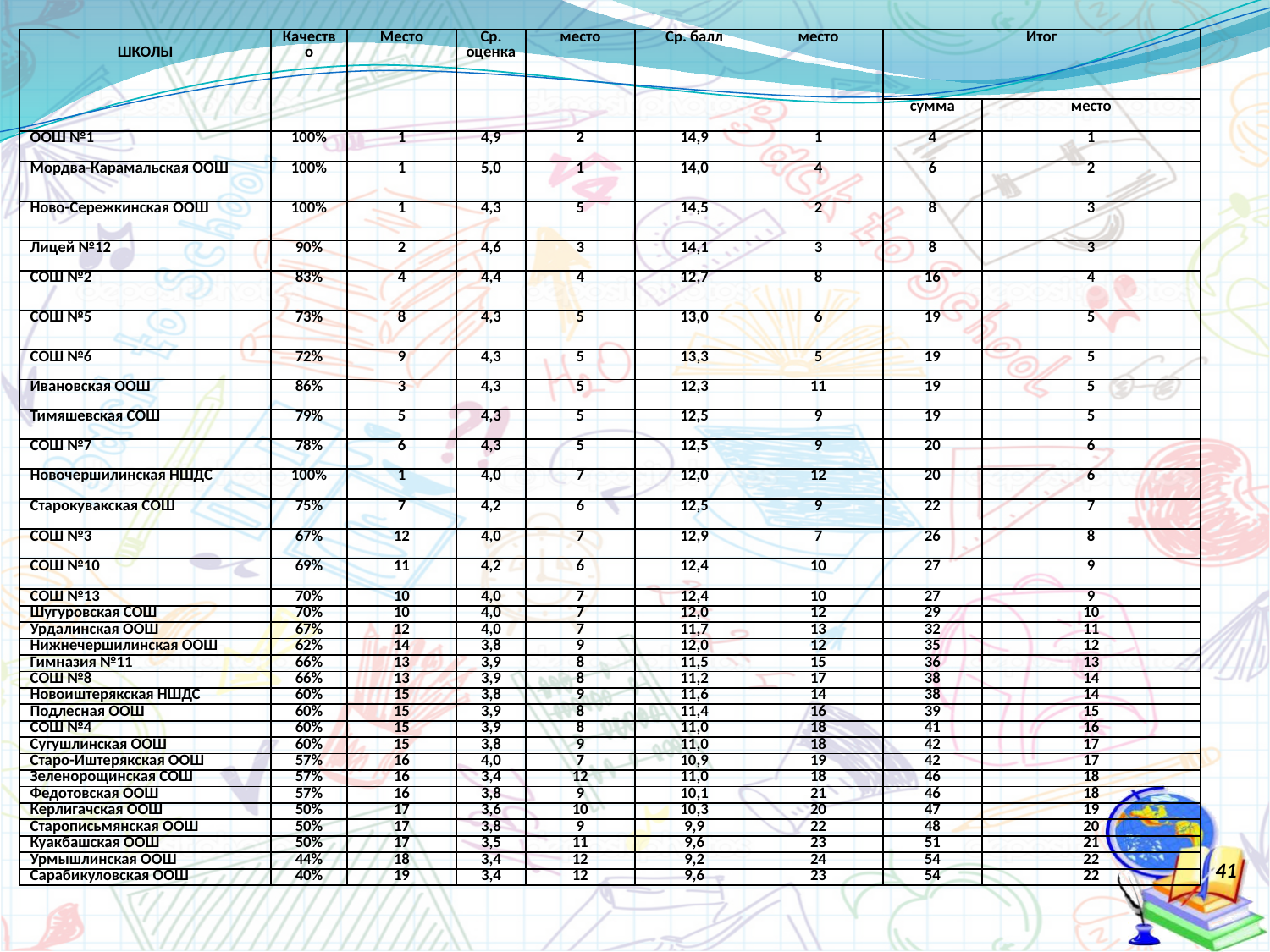

| ШКОЛЫ | Качество | Место | Ср. оценка | место | Ср. балл | место | Итог |  |
| --- | --- | --- | --- | --- | --- | --- | --- | --- |
|  |  |  |  |  |  |  | сумма | место |
| ООШ №1 | 100% | 1 | 4,9 | 2 | 14,9 | 1 | 4 | 1 |
| Мордва-Карамальская ООШ | 100% | 1 | 5,0 | 1 | 14,0 | 4 | 6 | 2 |
| Ново-Сережкинская ООШ | 100% | 1 | 4,3 | 5 | 14,5 | 2 | 8 | 3 |
| Лицей №12 | 90% | 2 | 4,6 | 3 | 14,1 | 3 | 8 | 3 |
| СОШ №2 | 83% | 4 | 4,4 | 4 | 12,7 | 8 | 16 | 4 |
| СОШ №5 | 73% | 8 | 4,3 | 5 | 13,0 | 6 | 19 | 5 |
| СОШ №6 | 72% | 9 | 4,3 | 5 | 13,3 | 5 | 19 | 5 |
| Ивановская ООШ | 86% | 3 | 4,3 | 5 | 12,3 | 11 | 19 | 5 |
| Тимяшевская СОШ | 79% | 5 | 4,3 | 5 | 12,5 | 9 | 19 | 5 |
| СОШ №7 | 78% | 6 | 4,3 | 5 | 12,5 | 9 | 20 | 6 |
| Новочершилинская НШДС | 100% | 1 | 4,0 | 7 | 12,0 | 12 | 20 | 6 |
| Старокувакская СОШ | 75% | 7 | 4,2 | 6 | 12,5 | 9 | 22 | 7 |
| СОШ №3 | 67% | 12 | 4,0 | 7 | 12,9 | 7 | 26 | 8 |
| СОШ №10 | 69% | 11 | 4,2 | 6 | 12,4 | 10 | 27 | 9 |
| СОШ №13 | 70% | 10 | 4,0 | 7 | 12,4 | 10 | 27 | 9 |
| Шугуровская СОШ | 70% | 10 | 4,0 | 7 | 12,0 | 12 | 29 | 10 |
| Урдалинская ООШ | 67% | 12 | 4,0 | 7 | 11,7 | 13 | 32 | 11 |
| Нижнечершилинская ООШ | 62% | 14 | 3,8 | 9 | 12,0 | 12 | 35 | 12 |
| Гимназия №11 | 66% | 13 | 3,9 | 8 | 11,5 | 15 | 36 | 13 |
| СОШ №8 | 66% | 13 | 3,9 | 8 | 11,2 | 17 | 38 | 14 |
| Новоиштерякская НШДС | 60% | 15 | 3,8 | 9 | 11,6 | 14 | 38 | 14 |
| Подлесная ООШ | 60% | 15 | 3,9 | 8 | 11,4 | 16 | 39 | 15 |
| СОШ №4 | 60% | 15 | 3,9 | 8 | 11,0 | 18 | 41 | 16 |
| Сугушлинская ООШ | 60% | 15 | 3,8 | 9 | 11,0 | 18 | 42 | 17 |
| Старо-Иштерякская ООШ | 57% | 16 | 4,0 | 7 | 10,9 | 19 | 42 | 17 |
| Зеленорощинская СОШ | 57% | 16 | 3,4 | 12 | 11,0 | 18 | 46 | 18 |
| Федотовская ООШ | 57% | 16 | 3,8 | 9 | 10,1 | 21 | 46 | 18 |
| Керлигачская ООШ | 50% | 17 | 3,6 | 10 | 10,3 | 20 | 47 | 19 |
| Старописьмянская ООШ | 50% | 17 | 3,8 | 9 | 9,9 | 22 | 48 | 20 |
| Куакбашская ООШ | 50% | 17 | 3,5 | 11 | 9,6 | 23 | 51 | 21 |
| Урмышлинская ООШ | 44% | 18 | 3,4 | 12 | 9,2 | 24 | 54 | 22 |
| Сарабикуловская ООШ | 40% | 19 | 3,4 | 12 | 9,6 | 23 | 54 | 22 |
#
41